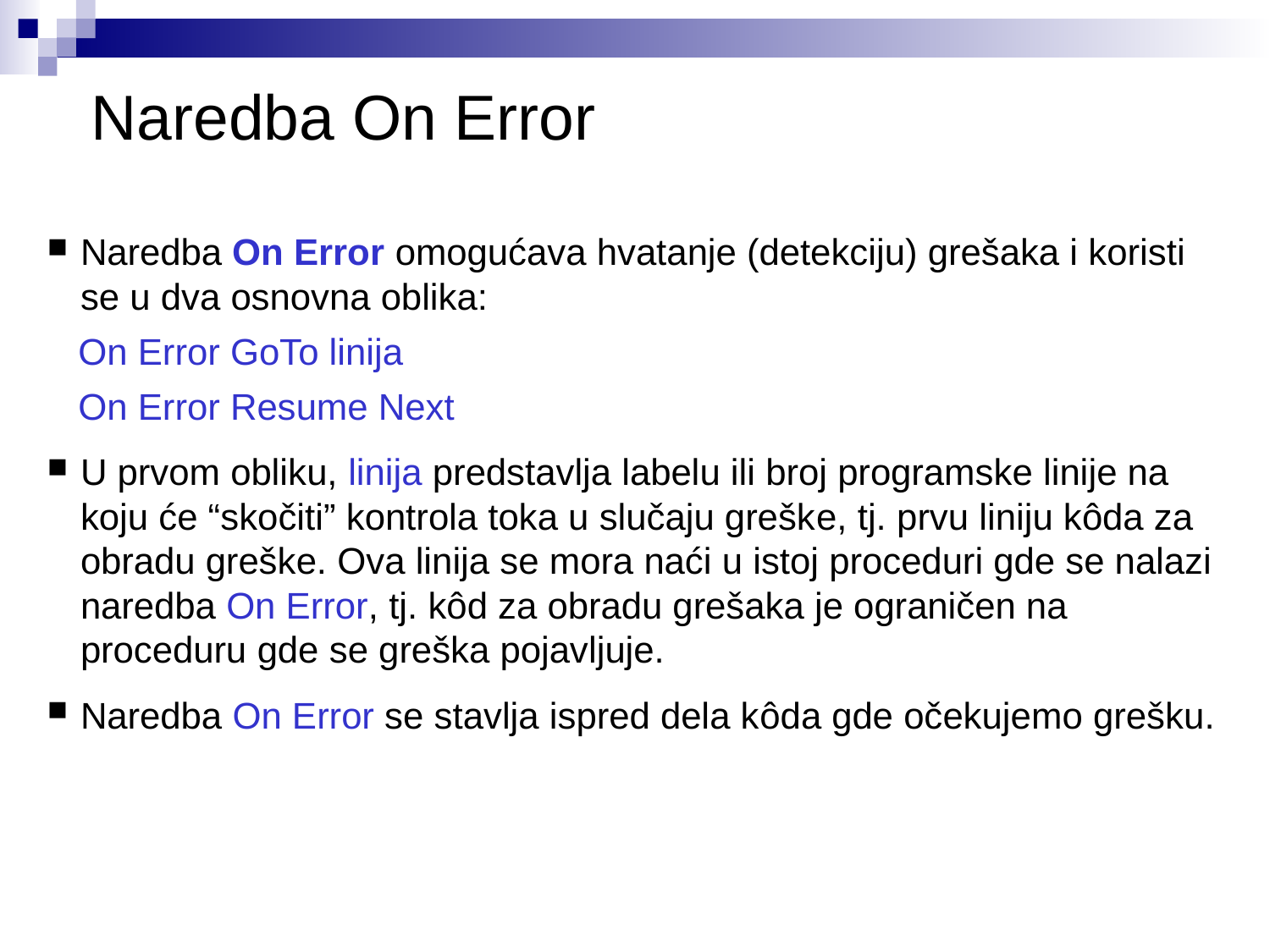

# Naredba On Error
Naredba On Error omogućava hvatanje (detekciju) grešaka i koristi se u dva osnovna oblika:
   On Error GoTo linija
   On Error Resume Next
U prvom obliku, linija predstavlja labelu ili broj programske linije na koju će “skočiti” kontrola toka u slučaju greške, tj. prvu liniju kôda za obradu greške. Ova linija se mora naći u istoj proceduri gde se nalazi naredba On Error, tj. kôd za obradu grešaka je ograničen na proceduru gde se greška pojavljuje.
Naredba On Error se stavlja ispred dela kôda gde očekujemo grešku.